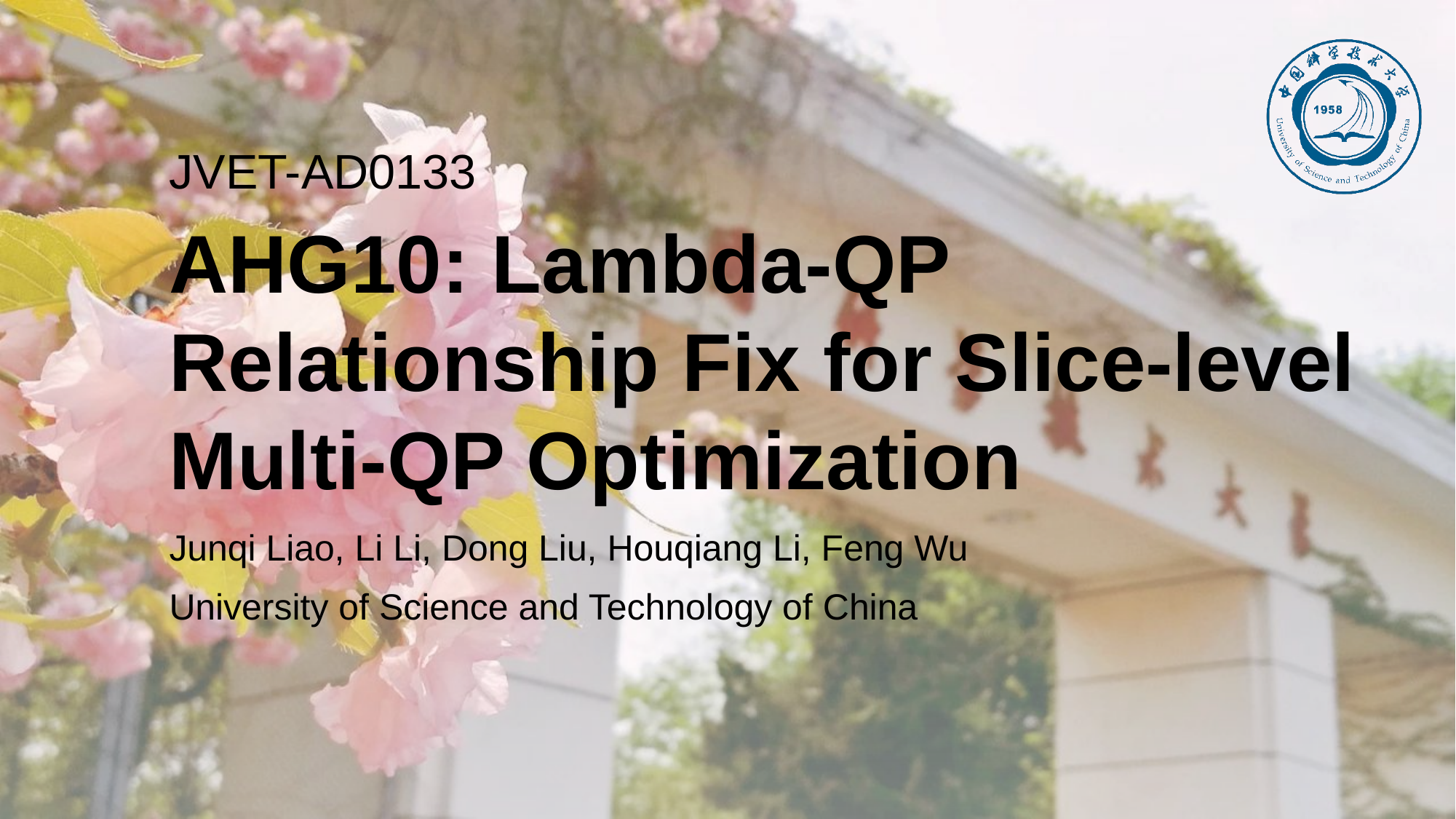

JVET-AD0133
# AHG10: Lambda-QP Relationship Fix for Slice-level Multi-QP Optimization
Junqi Liao, Li Li, Dong Liu, Houqiang Li, Feng Wu
University of Science and Technology of China